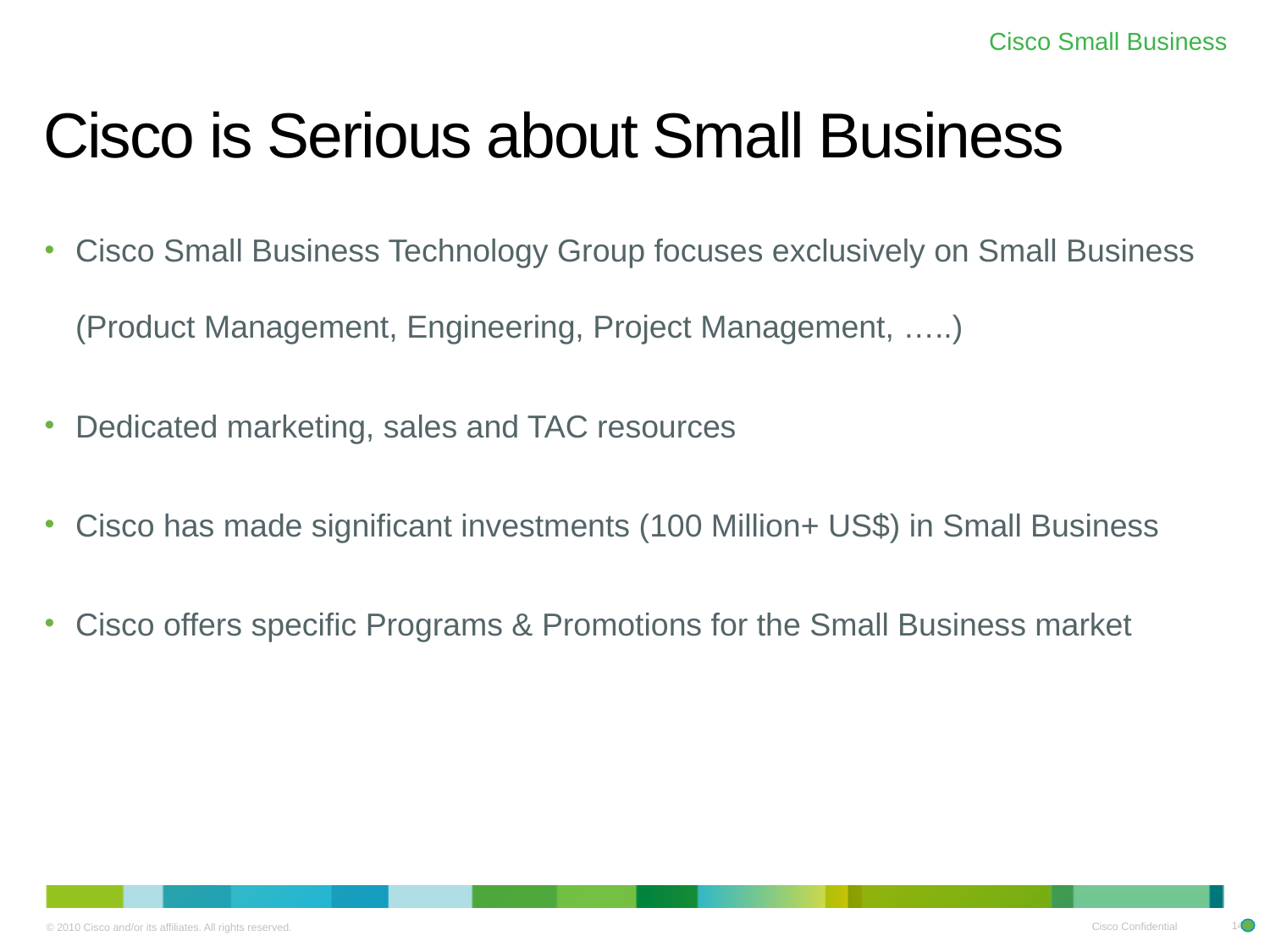

# Cisco is Serious about Small Business
Cisco Small Business Technology Group focuses exclusively on Small Business (Product Management, Engineering, Project Management, …..)
Dedicated marketing, sales and TAC resources
Cisco has made significant investments (100 Million+ US$) in Small Business
Cisco offers specific Programs & Promotions for the Small Business market